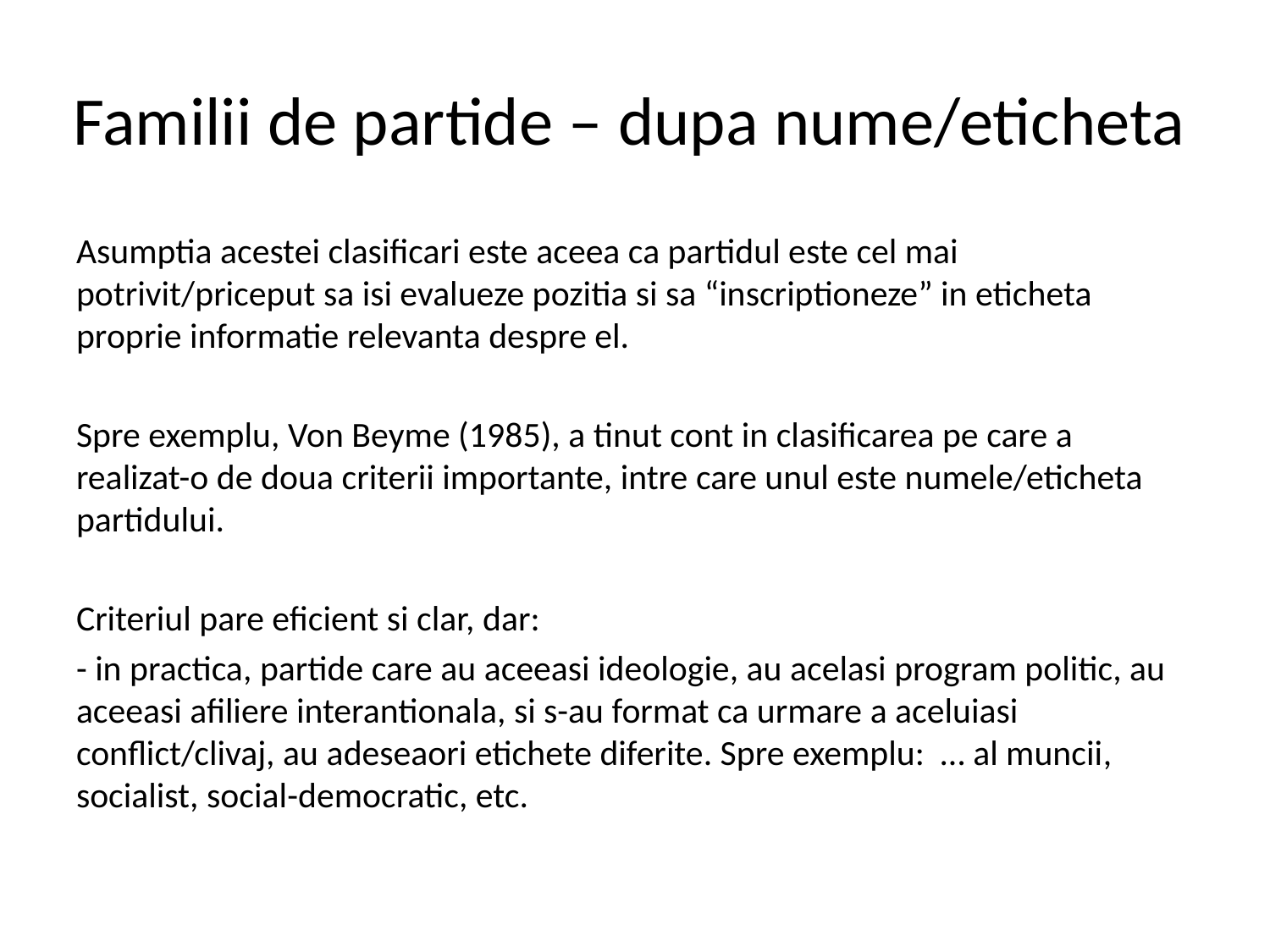

# Familii de partide – dupa nume/eticheta
Asumptia acestei clasificari este aceea ca partidul este cel mai potrivit/priceput sa isi evalueze pozitia si sa “inscriptioneze” in eticheta proprie informatie relevanta despre el.

Spre exemplu, Von Beyme (1985), a tinut cont in clasificarea pe care a realizat-o de doua criterii importante, intre care unul este numele/eticheta partidului.

Criteriul pare eficient si clar, dar:
- in practica, partide care au aceeasi ideologie, au acelasi program politic, au aceeasi afiliere interantionala, si s-au format ca urmare a aceluiasi conflict/clivaj, au adeseaori etichete diferite. Spre exemplu:  … al muncii, socialist, social-democratic, etc.